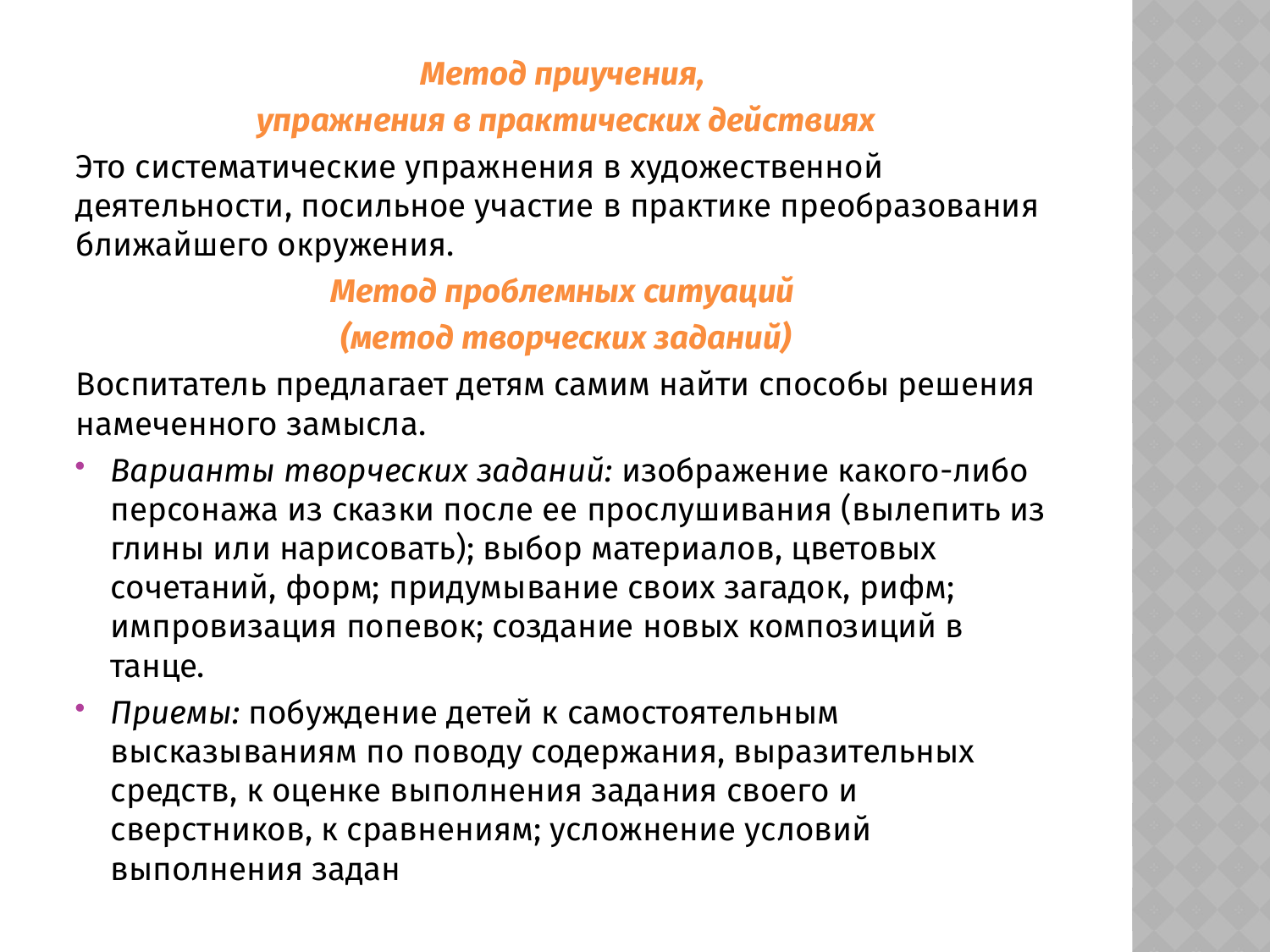

Метод приучения,
упражнения в практических действиях
Это систематические упражнения в художественной деятельности, посильное участие в практике преобразования ближайшего окружения.
Метод проблемных ситуаций
(метод творческих заданий)
Воспитатель предлагает детям самим найти способы решения намеченного замысла.
Варианты творческих заданий: изображение какого-либо персонажа из сказки после ее прослушивания (вылепить из глины или нарисовать); выбор материалов, цветовых сочетаний, форм; придумывание своих загадок, рифм; импровизация попевок; создание новых композиций в танце.
Приемы: побуждение детей к самостоятельным высказываниям по поводу содержания, выразительных средств, к оценке выполнения задания своего и сверстников, к сравнениям; усложнение условий выполнения задан